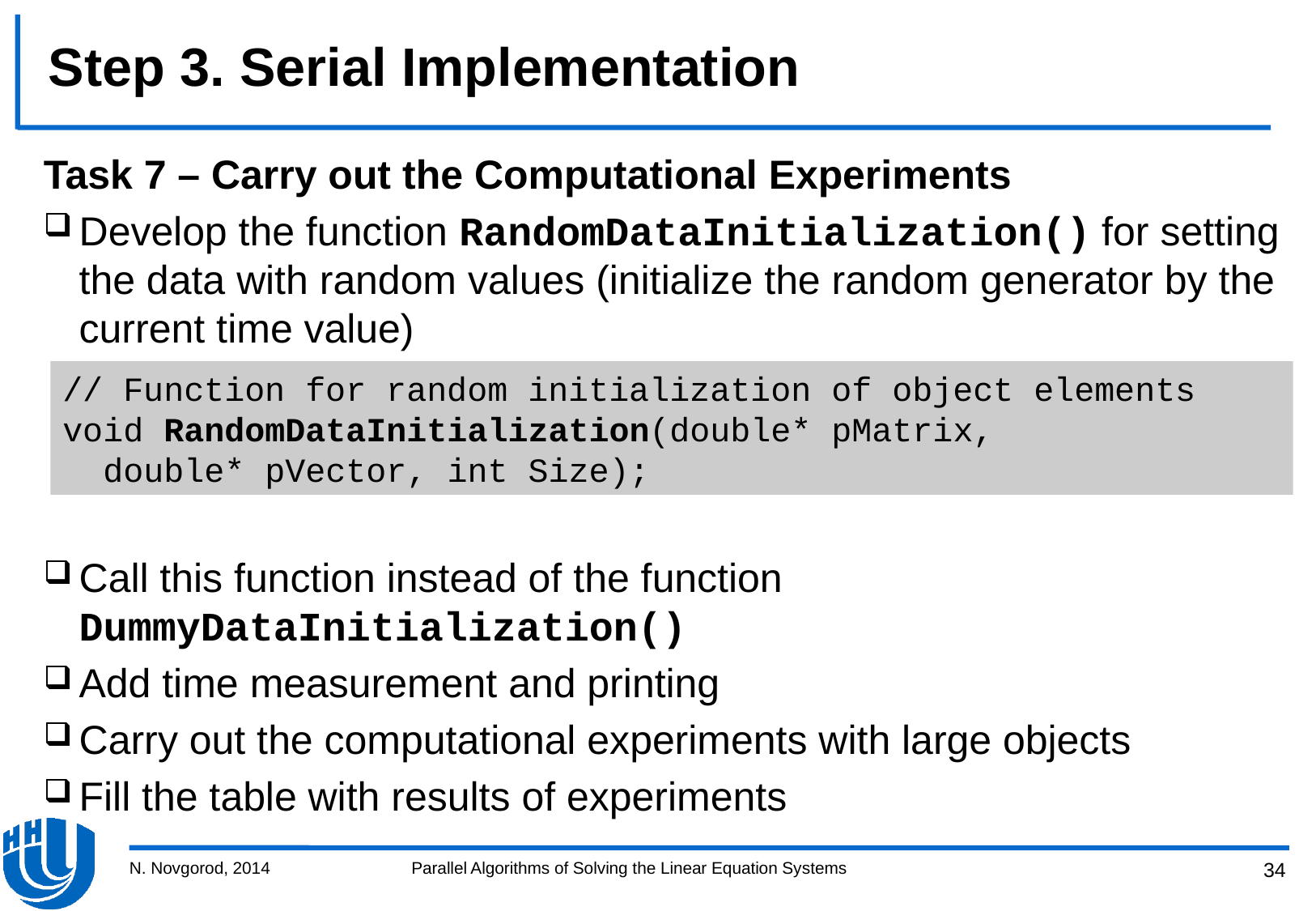

# Step 3. Serial Implementation
Task 7 – Carry out the Computational Experiments
Develop the function RandomDataInitialization() for setting the data with random values (initialize the random generator by the current time value)

Call this function instead of the function DummyDataInitialization()
Add time measurement and printing
Carry out the computational experiments with large objects
Fill the table with results of experiments

// Function for random initialization of object elements
void RandomDataInitialization(double* pMatrix,
  double* pVector, int Size);
N. Novgorod, 2014
Parallel Algorithms of Solving the Linear Equation Systems
34